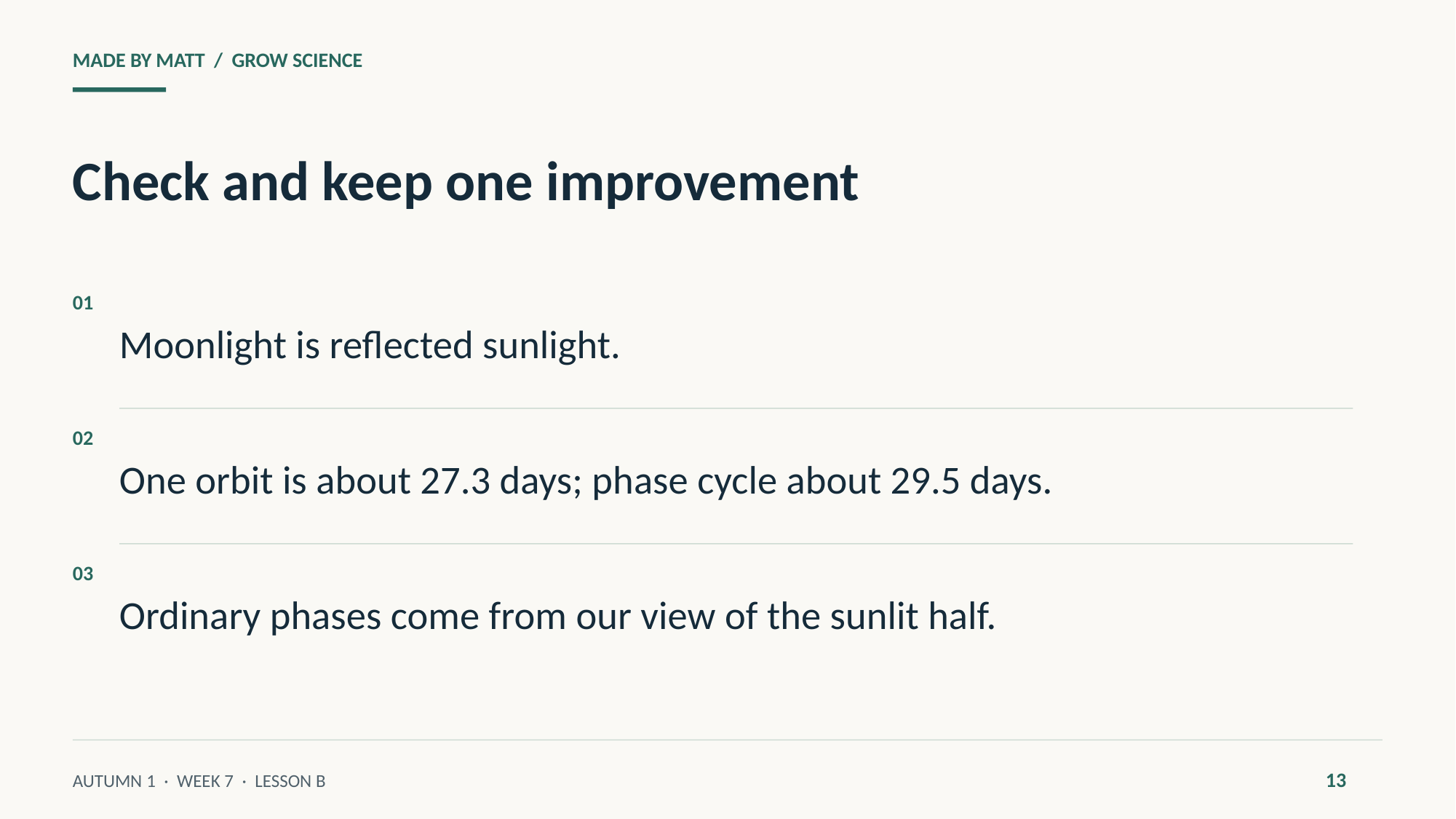

MADE BY MATT  /  GROW SCIENCE

Check and keep one improvement
Moonlight is reflected sunlight.
01

One orbit is about 27.3 days; phase cycle about 29.5 days.
02

Ordinary phases come from our view of the sunlit half.
03

13
AUTUMN 1  ·  WEEK 7  ·  LESSON B